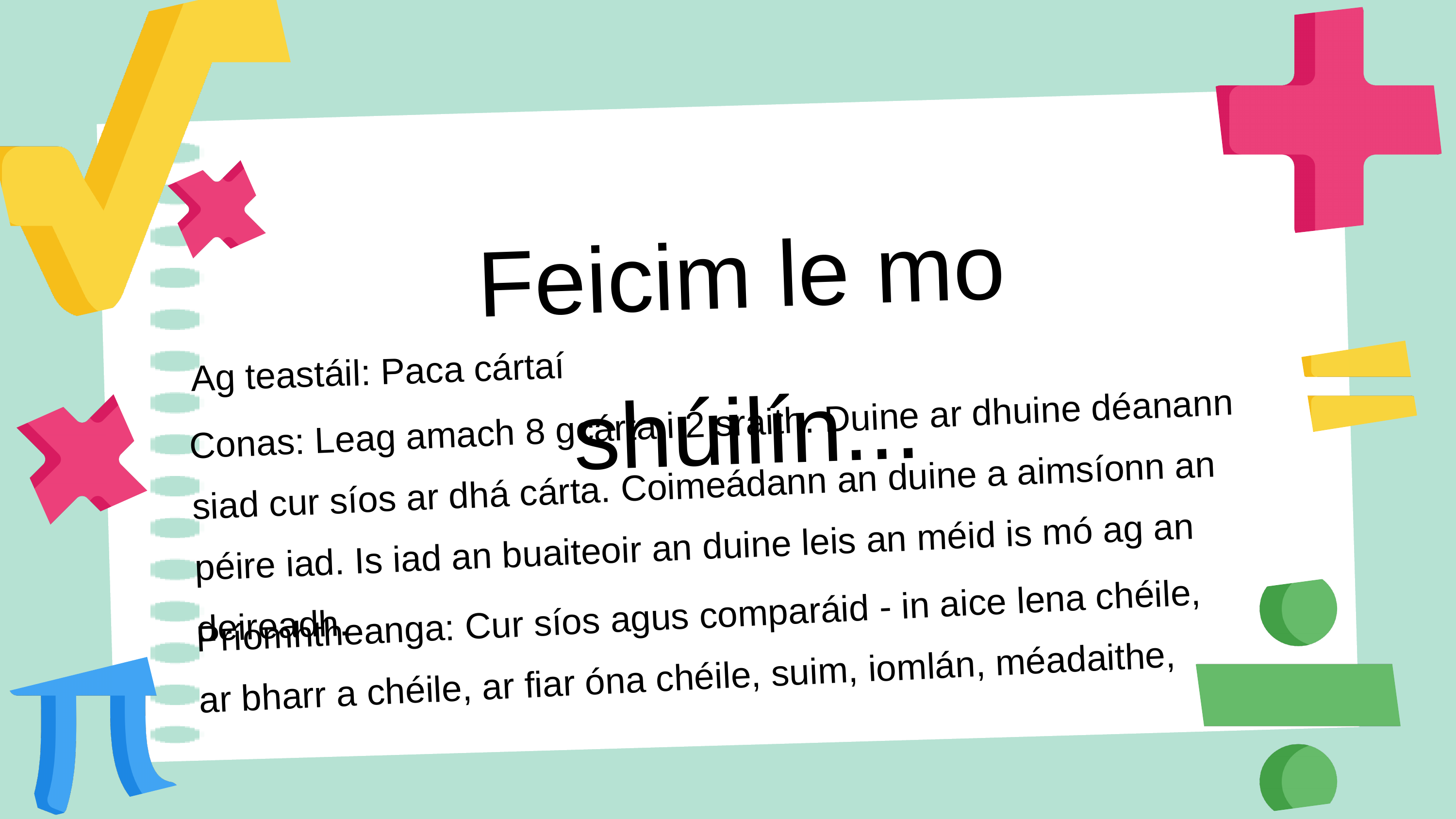

Feicim le mo shúilín...
Ag teastáil: Paca cártaí

Conas: Leag amach 8 gcárta i 2 sraith. Duine ar dhuine déanann siad cur síos ar dhá cárta. Coimeádann an duine a aimsíonn an péire iad. Is iad an buaiteoir an duine leis an méid is mó ag an deireadh.

Príomhtheanga: Cur síos agus comparáid - in aice lena chéile, ar bharr a chéile, ar fiar óna chéile, suim, iomlán, méadaithe,